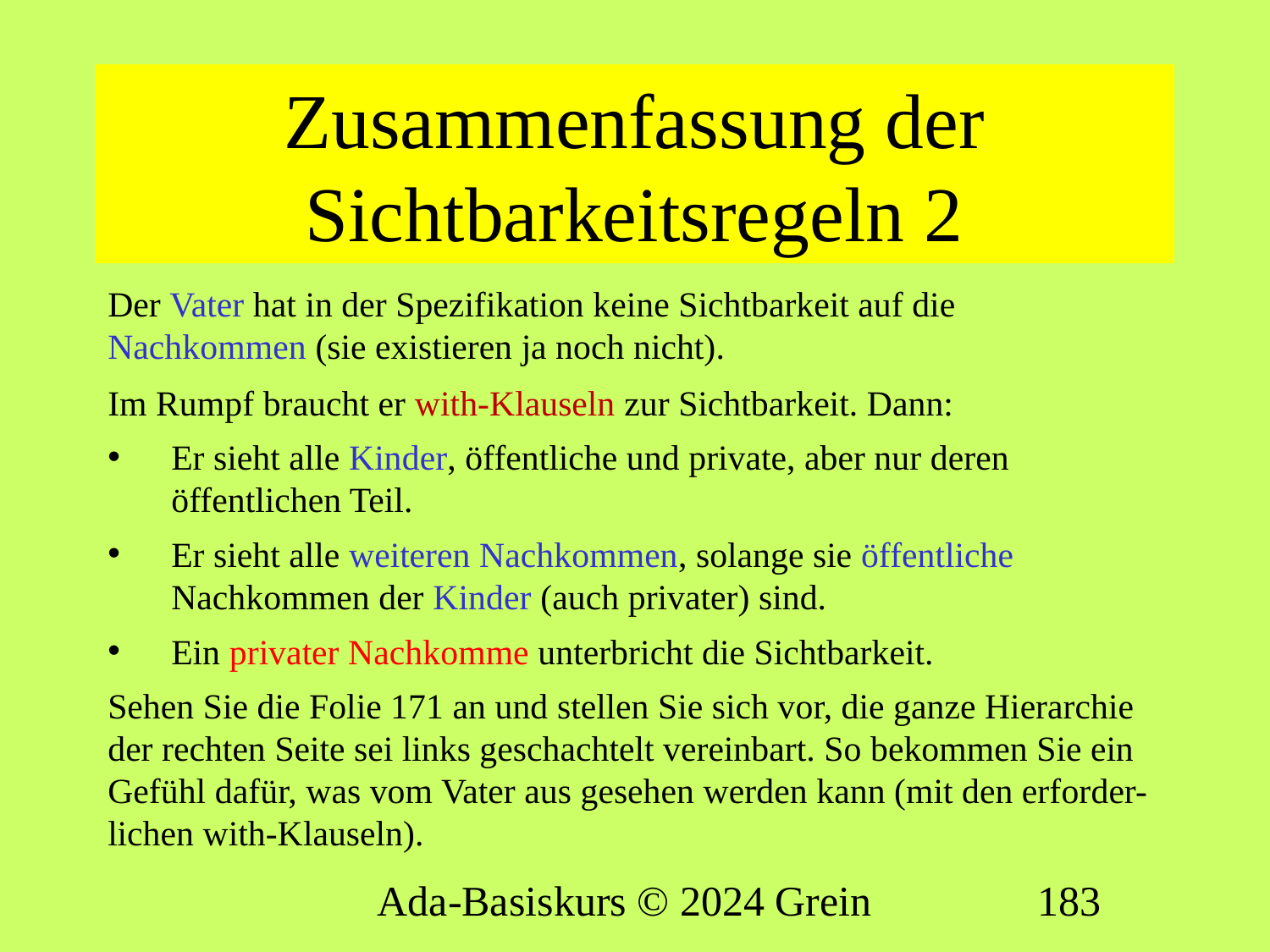

# Zusammenfassung der Sichtbarkeitsregeln 2
Der Vater hat in der Spezifikation keine Sichtbarkeit auf die Nachkommen (sie existieren ja noch nicht).
Im Rumpf braucht er with-Klauseln zur Sichtbarkeit. Dann:
Er sieht alle Kinder, öffentliche und private, aber nur deren öffentlichen Teil.
Er sieht alle weiteren Nachkommen, solange sie öffentliche Nachkommen der Kinder (auch privater) sind.
Ein privater Nachkomme unterbricht die Sichtbarkeit.
Sehen Sie die Folie 171 an und stellen Sie sich vor, die ganze Hierarchie der rechten Seite sei links geschachtelt vereinbart. So bekommen Sie ein Gefühl dafür, was vom Vater aus gesehen werden kann (mit den erforder-lichen with-Klauseln).
Ada-Basiskurs © 2024 Grein
183